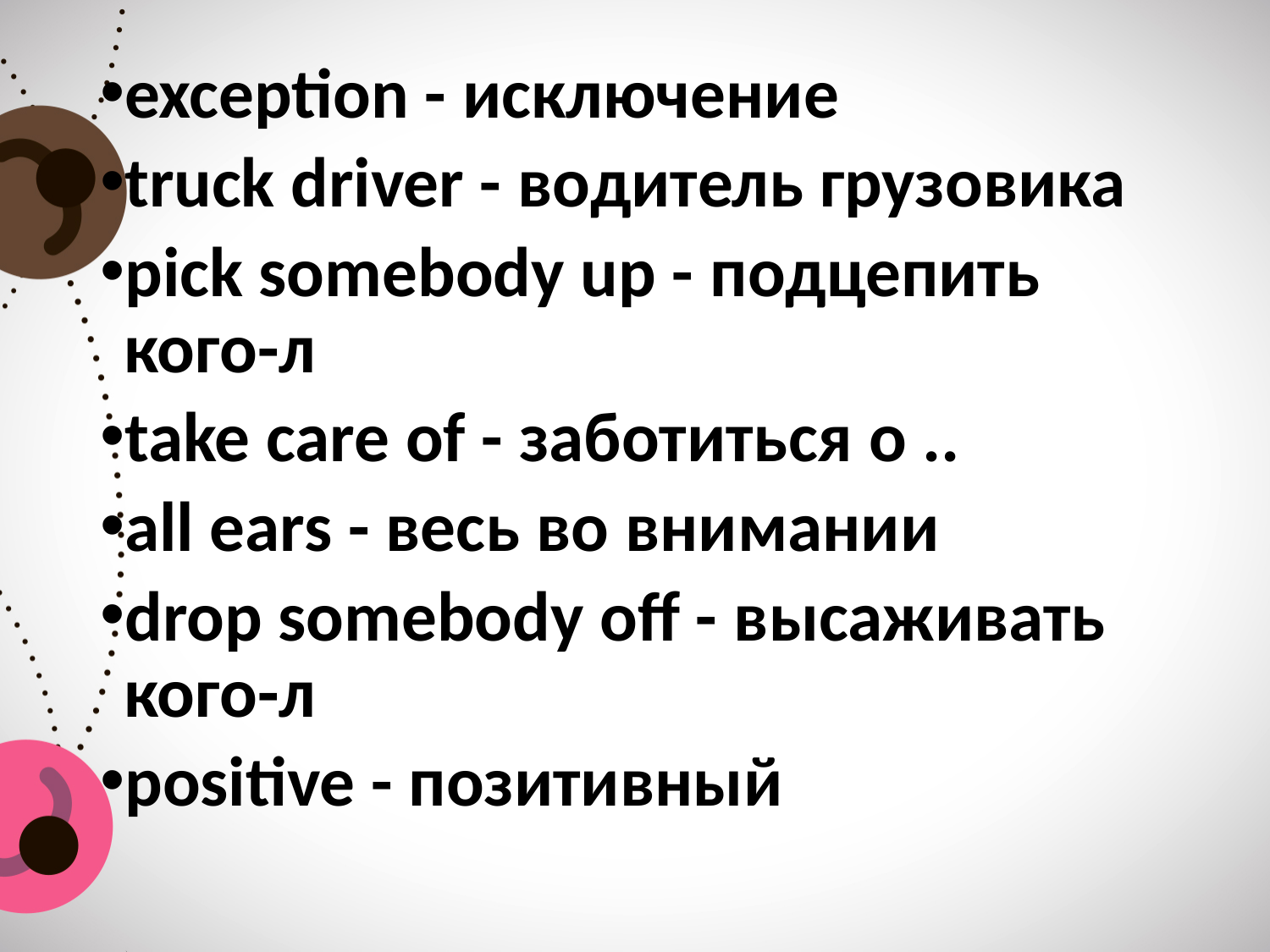

exception - исключение
truck driver - водитель грузовика
pick somebody up - подцепить кого-л
take care of - заботиться о ..
all ears - весь во внимании
drop somebody off - высаживать кого-л
positive - позитивный
#